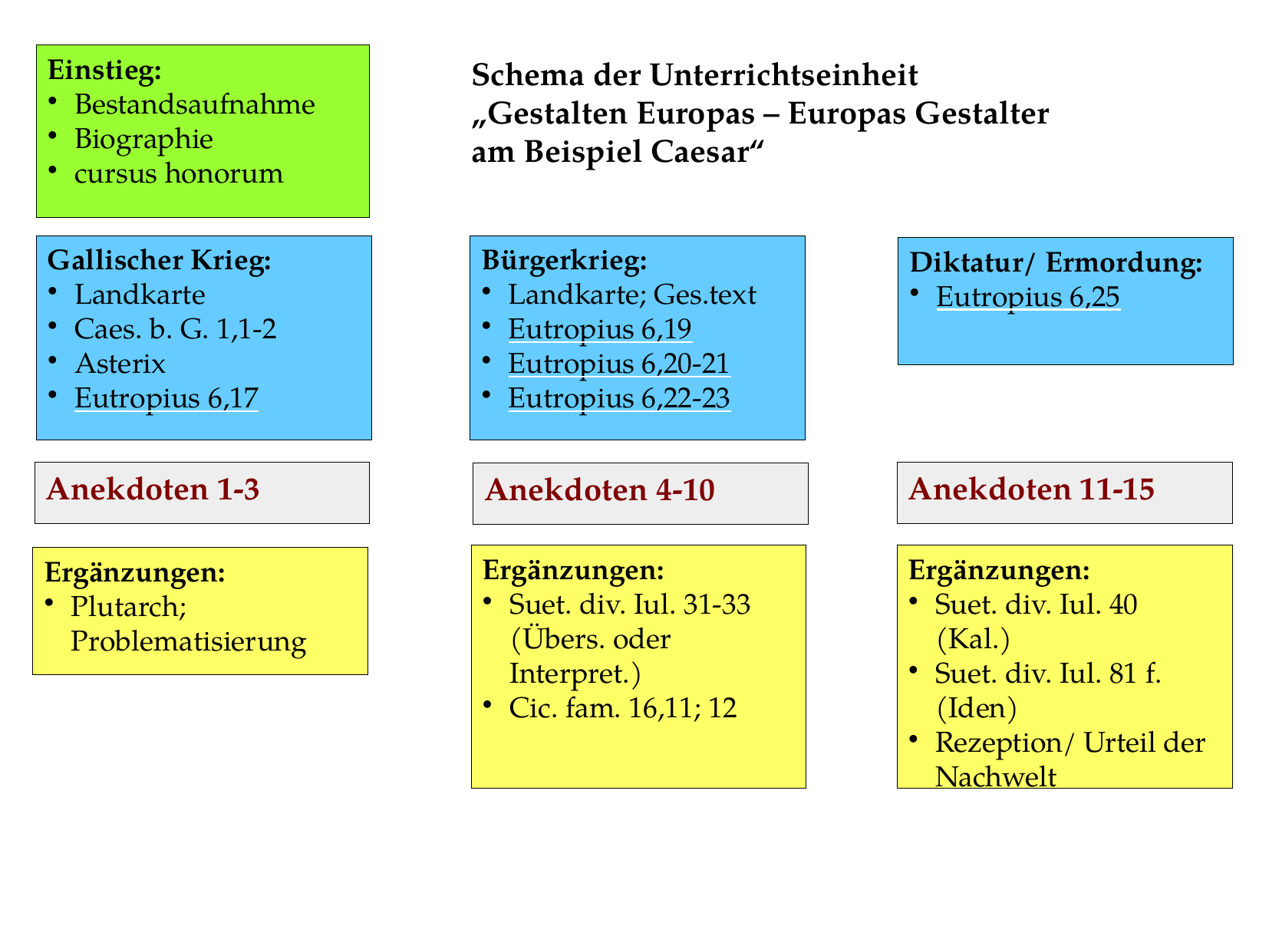

Einstieg:
Bestandsaufnahme
Biographie
cursus honorum
Schema der Unterrichtseinheit
„Gestalten Europas – Europas Gestalter
am Beispiel Caesar“
Gallischer Krieg:
Landkarte
Caes. b. G. 1,1-2
Asterix
Eutropius 6,17
Bürgerkrieg:
Landkarte; Ges.text
Eutropius 6,19
Eutropius 6,20-21
Eutropius 6,22-23
Diktatur/ Ermordung:
Eutropius 6,25
Anekdoten 1-3
Anekdoten 11-15
Anekdoten 4-10
Ergänzungen:
Suet. div. Iul. 31-33 (Übers. oder Interpret.)
Cic. fam. 16,11; 12
Ergänzungen:
Suet. div. Iul. 40 (Kal.)
Suet. div. Iul. 81 f. (Iden)
Rezeption/ Urteil der Nachwelt
Ergänzungen:
Plutarch; Problematisierung